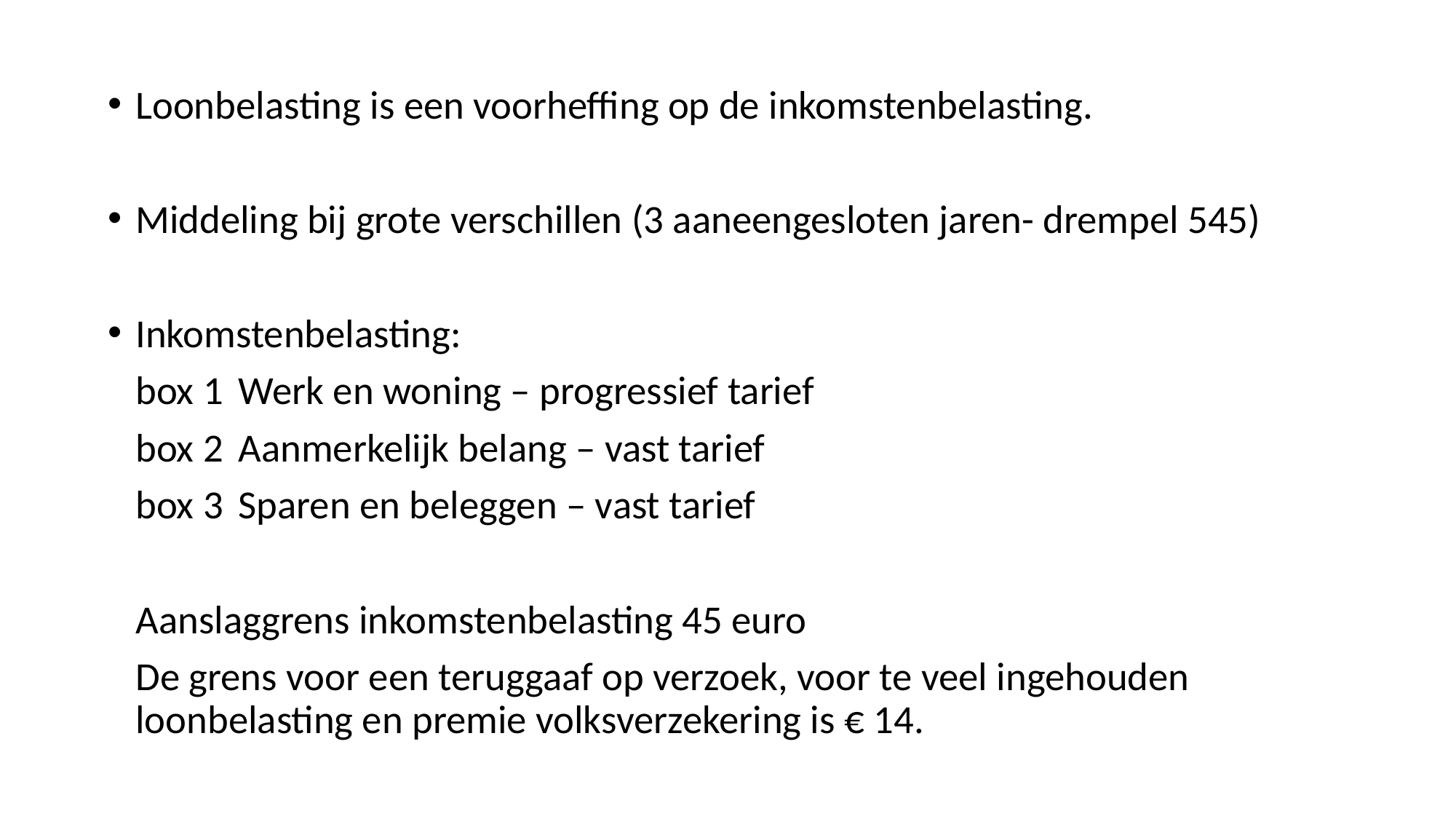

Loonbelasting is een voorheffing op de inkomstenbelasting.

Middeling bij grote verschillen (3 aaneengesloten jaren- drempel 545)

Inkomstenbelasting:
		box 1	Werk en woning – progressief tarief
		box 2	Aanmerkelijk belang – vast tarief
		box 3	Sparen en beleggen – vast tarief

	Aanslaggrens inkomstenbelasting 45 euro
	De grens voor een teruggaaf op verzoek, voor te veel ingehouden loonbelasting en premie volksverzekering is € 14.